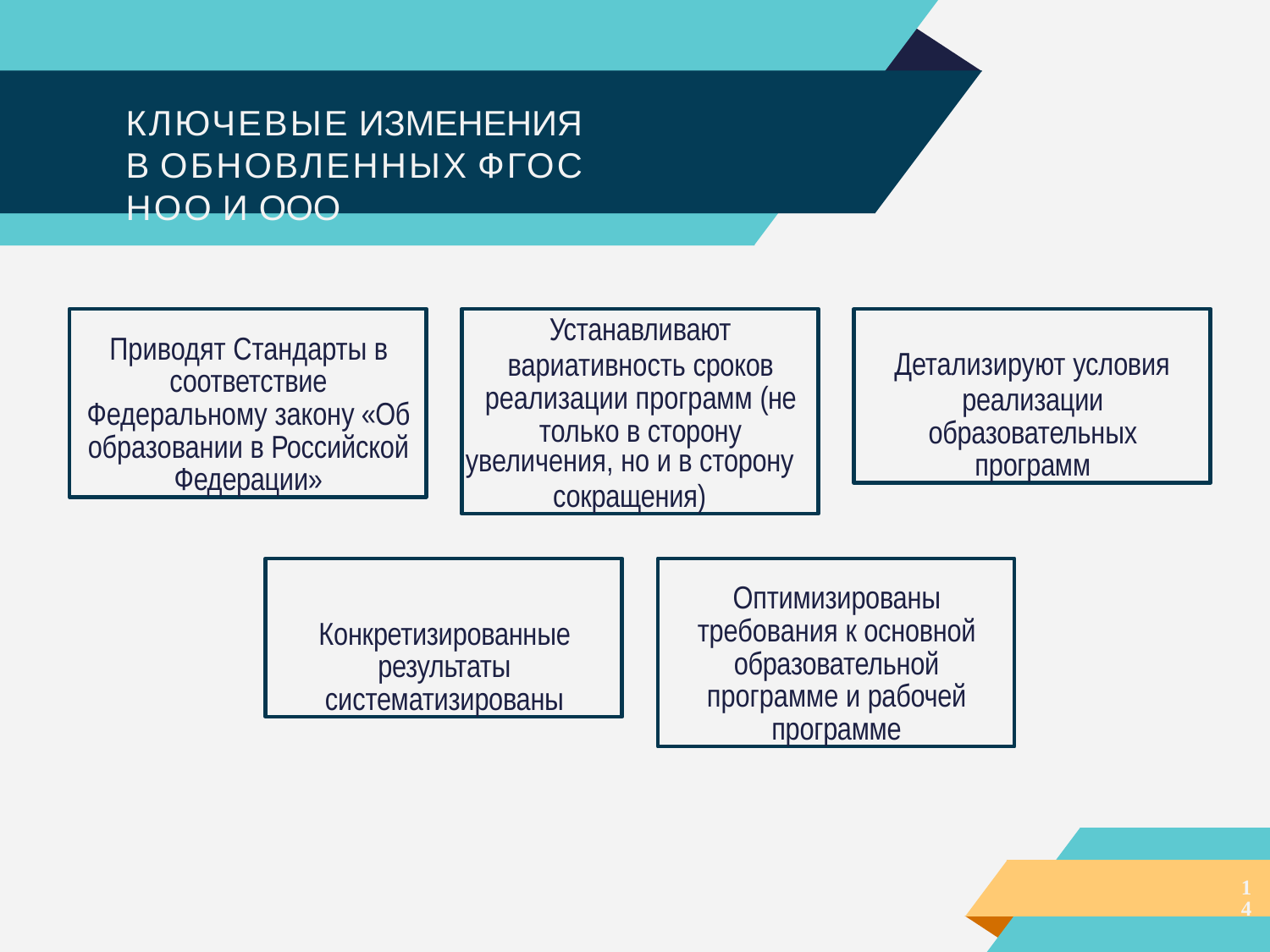

# Ключевые изменения
в обновленных ФГОС НОО и ООО
Приводят Стандарты в соответствие Федеральному закону «Об образовании в Российской Федерации»
Устанавливают
вариативность сроков реализации программ (не только в сторону
увеличения, но и в сторону
сокращения)

Детализируют условия
реализации образовательных программ

Конкретизированные результаты систематизированы
Оптимизированы требования к основной образовательной программе и рабочей программе

14